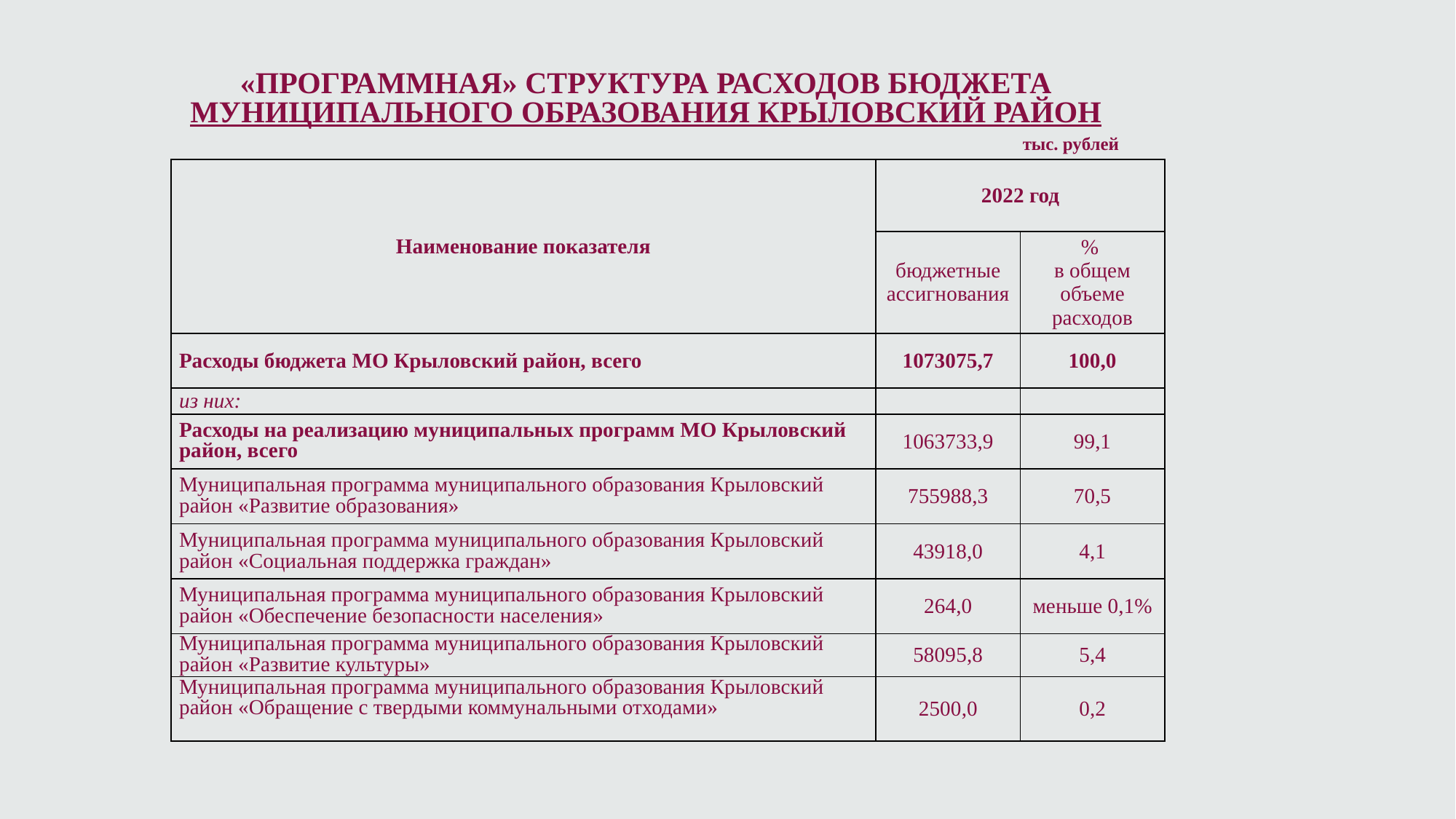

# «ПРОГРАММНАЯ» СТРУКТУРА РАСХОДОВ БЮДЖЕТА МУНИЦИПАЛЬНОГО ОБРАЗОВАНИЯ КРЫЛОВСКИЙ РАЙОН
тыс. рублей
| Наименование показателя | 2022 год |  |
| --- | --- | --- |
|  | бюджетные ассигнования | % в общем объеме расходов |
| Расходы бюджета МО Крыловский район, всего | 1073075,7 | 100,0 |
| из них: |  |  |
| Расходы на реализацию муниципальных программ МО Крыловский район, всего | 1063733,9 | 99,1 |
| Муниципальная программа муниципального образования Крыловский район «Развитие образования» | 755988,3 | 70,5 |
| Муниципальная программа муниципального образования Крыловский район «Социальная поддержка граждан» | 43918,0 | 4,1 |
| Муниципальная программа муниципального образования Крыловский район «Обеспечение безопасности населения» | 264,0 | меньше 0,1% |
| Муниципальная программа муниципального образования Крыловский район «Развитие культуры» | 58095,8 | 5,4 |
| Муниципальная программа муниципального образования Крыловский район «Обращение с твердыми коммунальными отходами» | 2500,0 | 0,2 |